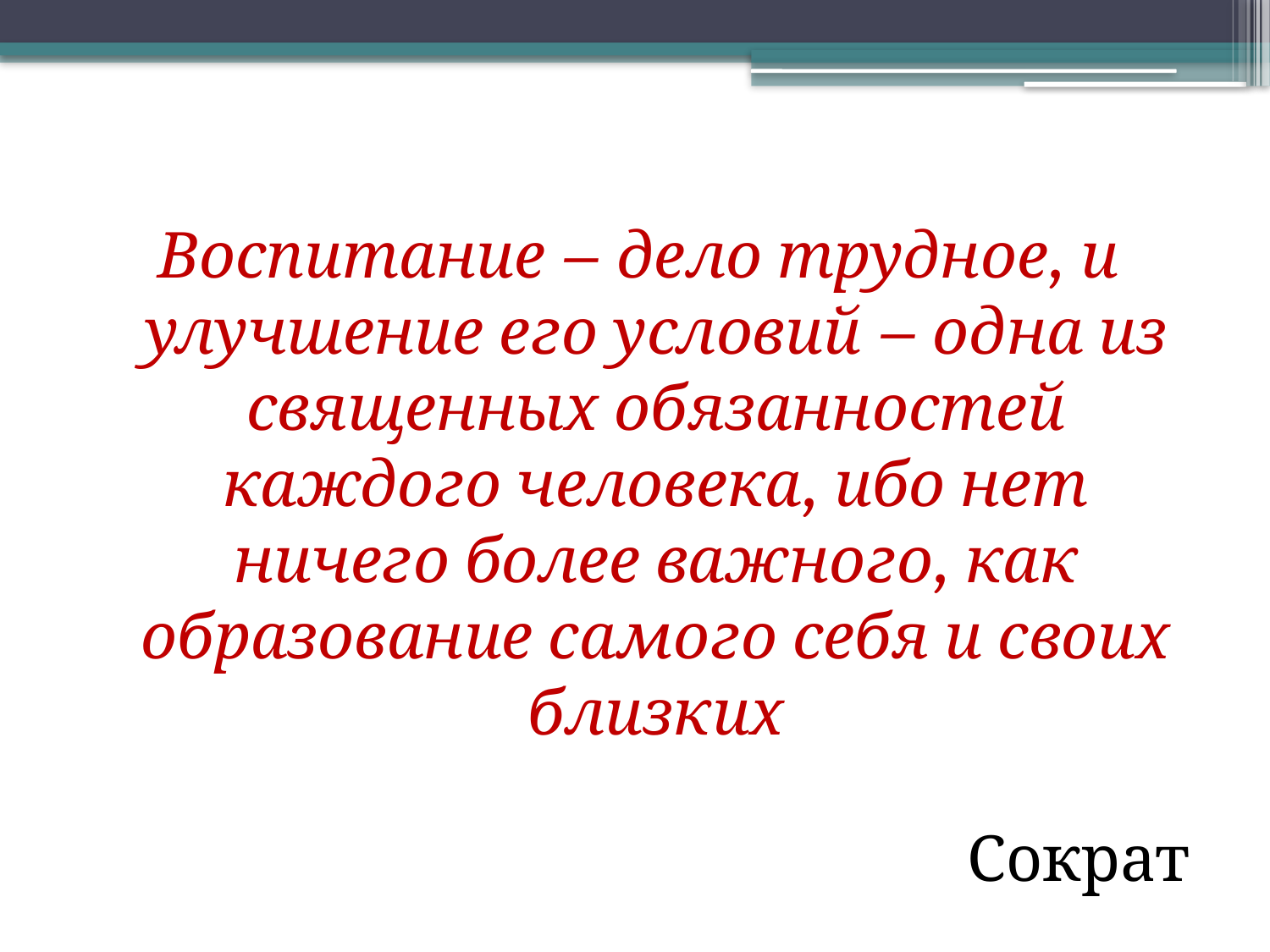

#
Воспитание – дело трудное, и улучшение его условий – одна из священных обязанностей каждого человека, ибо нет ничего более важного, как образование самого себя и своих близких

Сократ